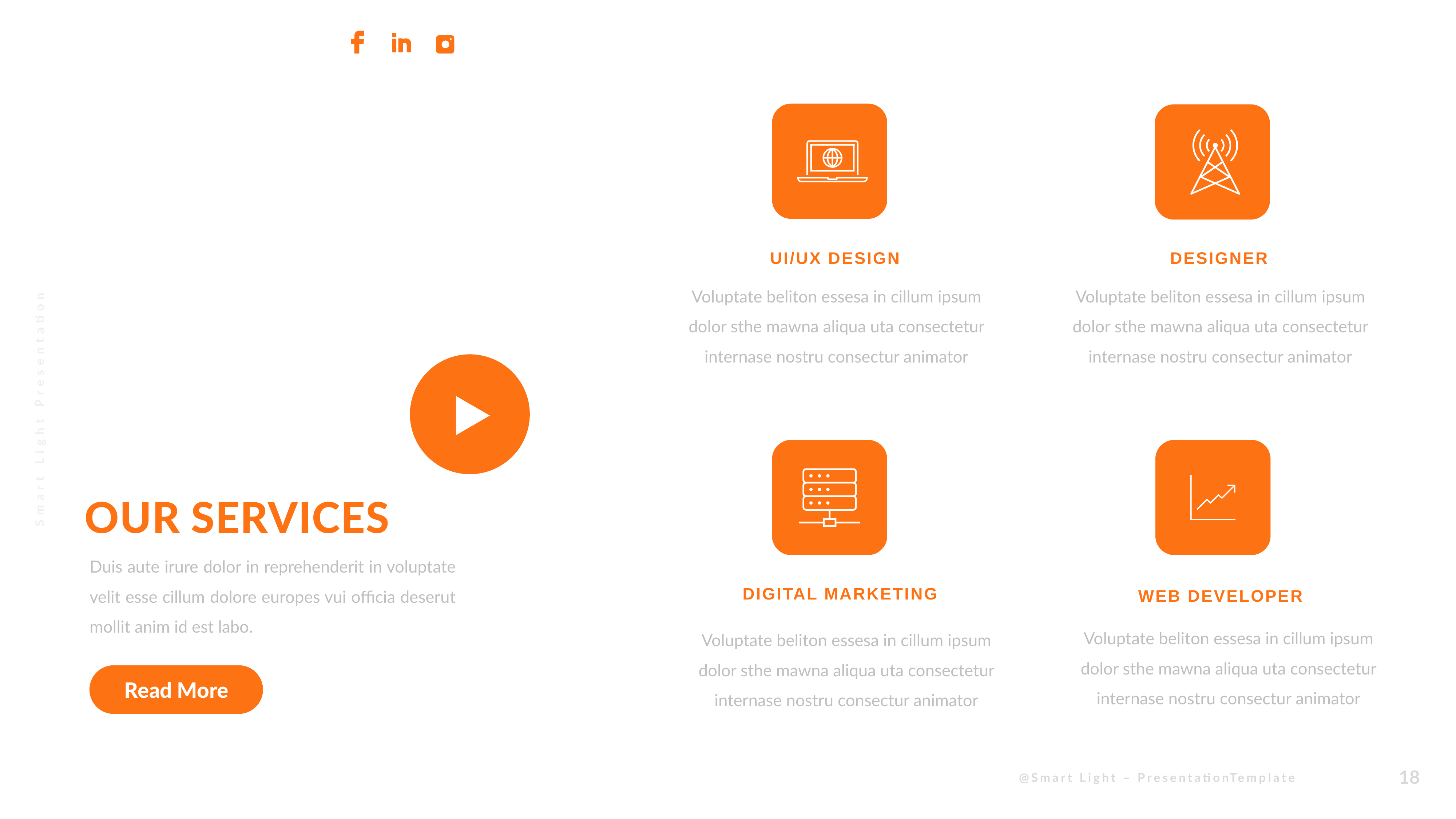

UI/UX DESIGN
DESIGNER
Voluptate beliton essesa in cillum ipsum dolor sthe mawna aliqua uta consectetur internase nostru consectur animator
Voluptate beliton essesa in cillum ipsum dolor sthe mawna aliqua uta consectetur internase nostru consectur animator

OUR SERVICES
Duis aute irure dolor in reprehenderit in voluptate velit esse cillum dolore europes vui officia deserut mollit anim id est labo.
DIGITAL MARKETING
WEB DEVELOPER
Voluptate beliton essesa in cillum ipsum dolor sthe mawna aliqua uta consectetur internase nostru consectur animator
Voluptate beliton essesa in cillum ipsum dolor sthe mawna aliqua uta consectetur internase nostru consectur animator
Read More